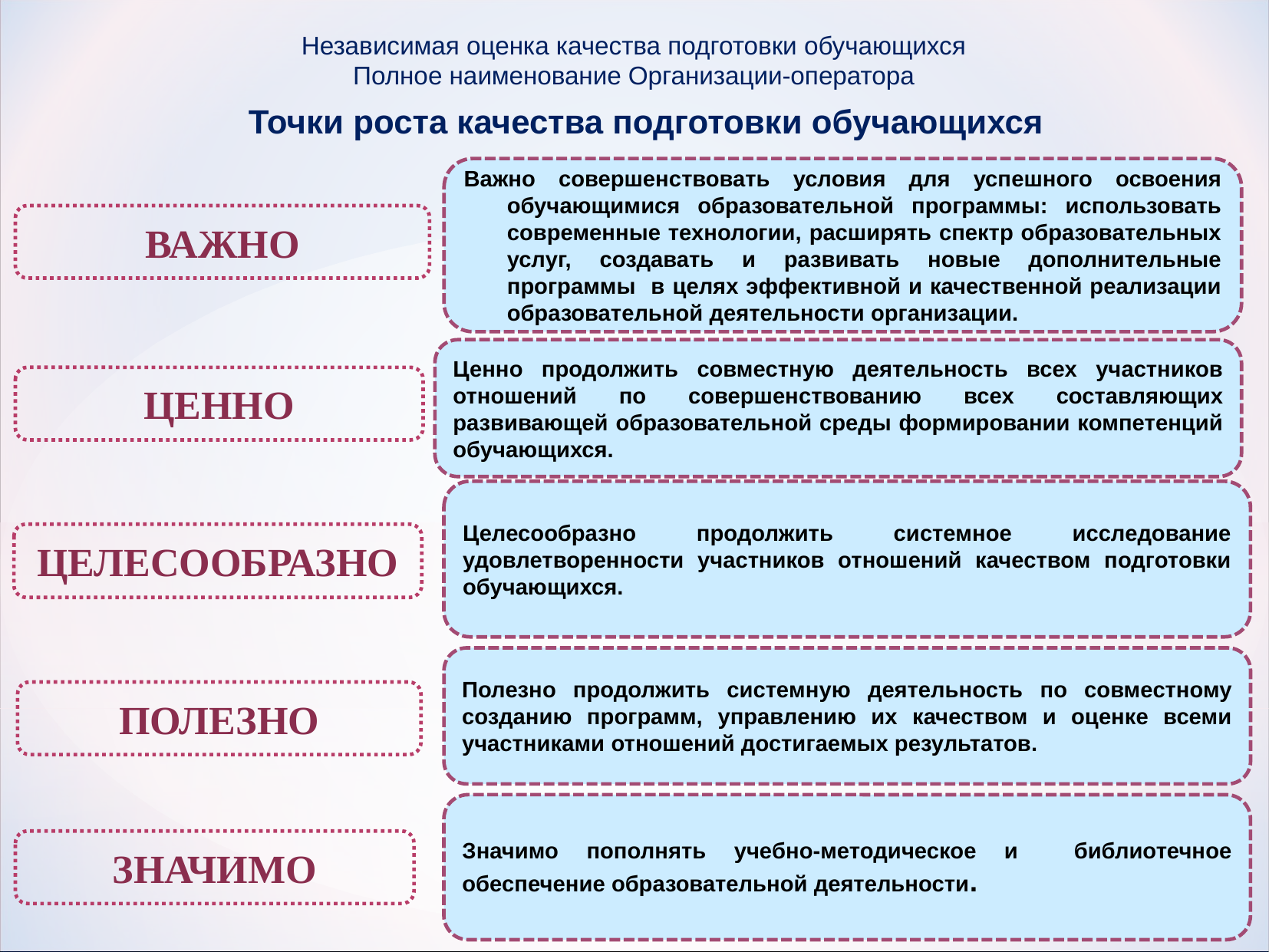

# Независимая оценка качества подготовки обучающихся Полное наименование Организации-оператора
Точки роста качества подготовки обучающихся
Важно совершенствовать условия для успешного освоения обучающимися образовательной программы: использовать современные технологии, расширять спектр образовательных услуг, создавать и развивать новые дополнительные программы  в целях эффективной и качественной реализации образовательной деятельности организации.
ВАЖНО
Ценно продолжить совместную деятельность всех участников отношений по совершенствованию всех составляющих развивающей образовательной среды формировании компетенций обучающихся.
ЦЕННО
Целесообразно продолжить системное исследование удовлетворенности участников отношений качеством подготовки обучающихся.
ЦЕЛЕСООБРАЗНО
Полезно продолжить системную деятельность по совместному созданию программ, управлению их качеством и оценке всеми участниками отношений достигаемых результатов.
ПОЛЕЗНО
Значимо пополнять учебно-методическое и  библиотечное обеспечение образовательной деятельности.
ЗНАЧИМО